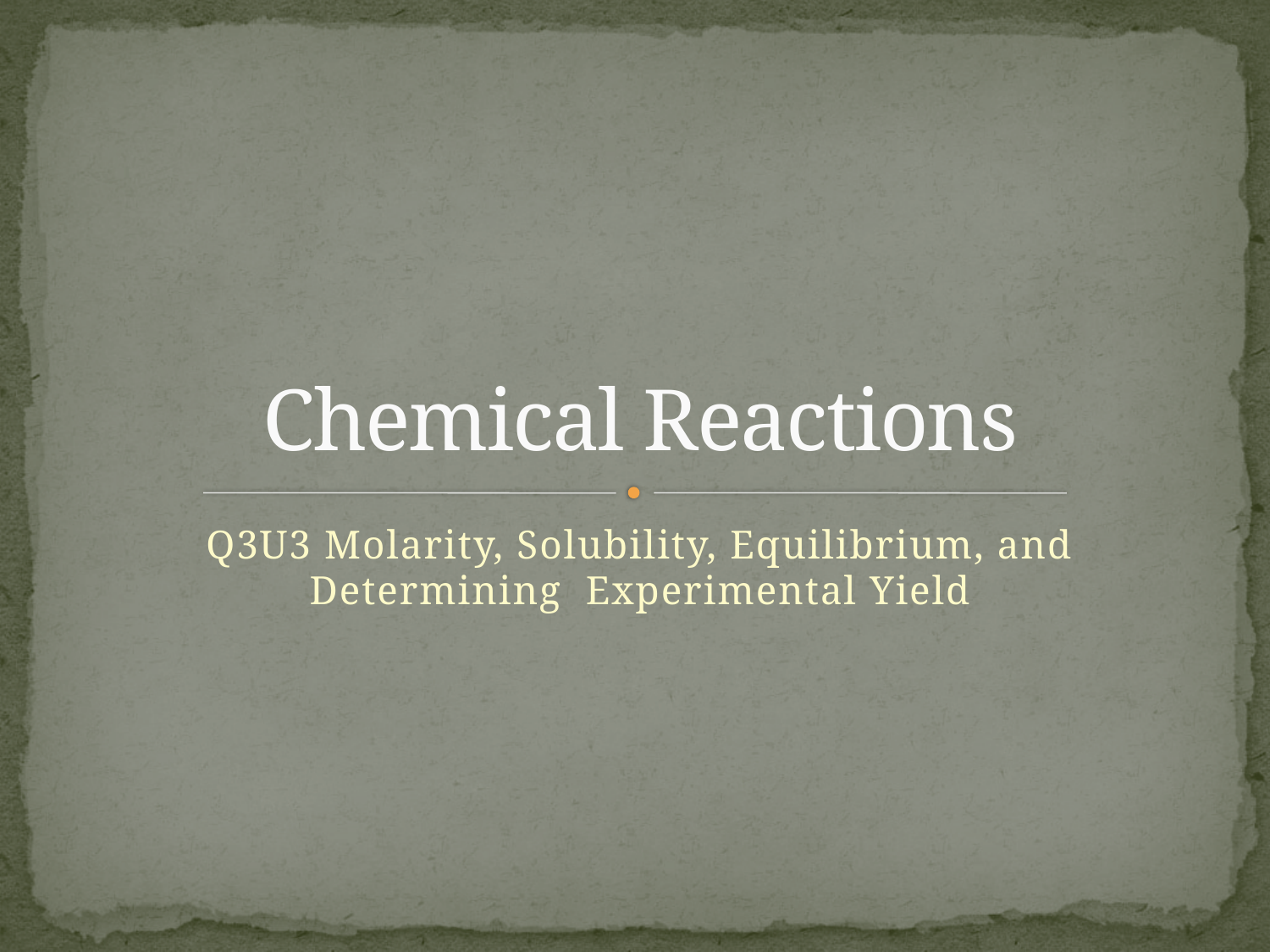

# Chemical Reactions
Q3U3 Molarity, Solubility, Equilibrium, and Determining  Experimental Yield